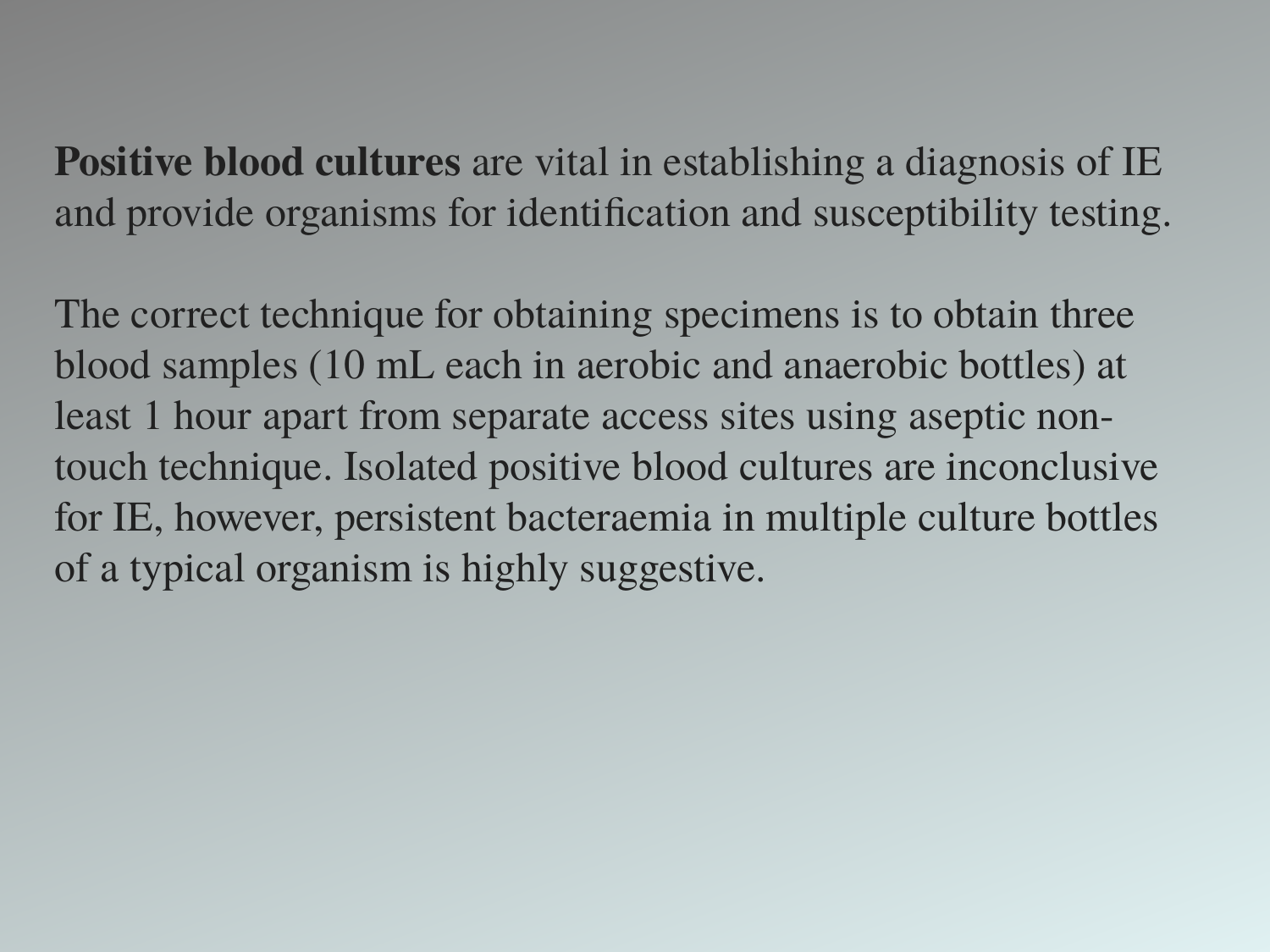

Positive blood cultures are vital in establishing a diagnosis of IE and provide organisms for identification and susceptibility testing.

The correct technique for obtaining specimens is to obtain three blood samples (10 mL each in aerobic and anaerobic bottles) at least 1 hour apart from separate access sites using aseptic non-touch technique. Isolated positive blood cultures are inconclusive for IE, however, persistent bacteraemia in multiple culture bottles of a typical organism is highly suggestive.